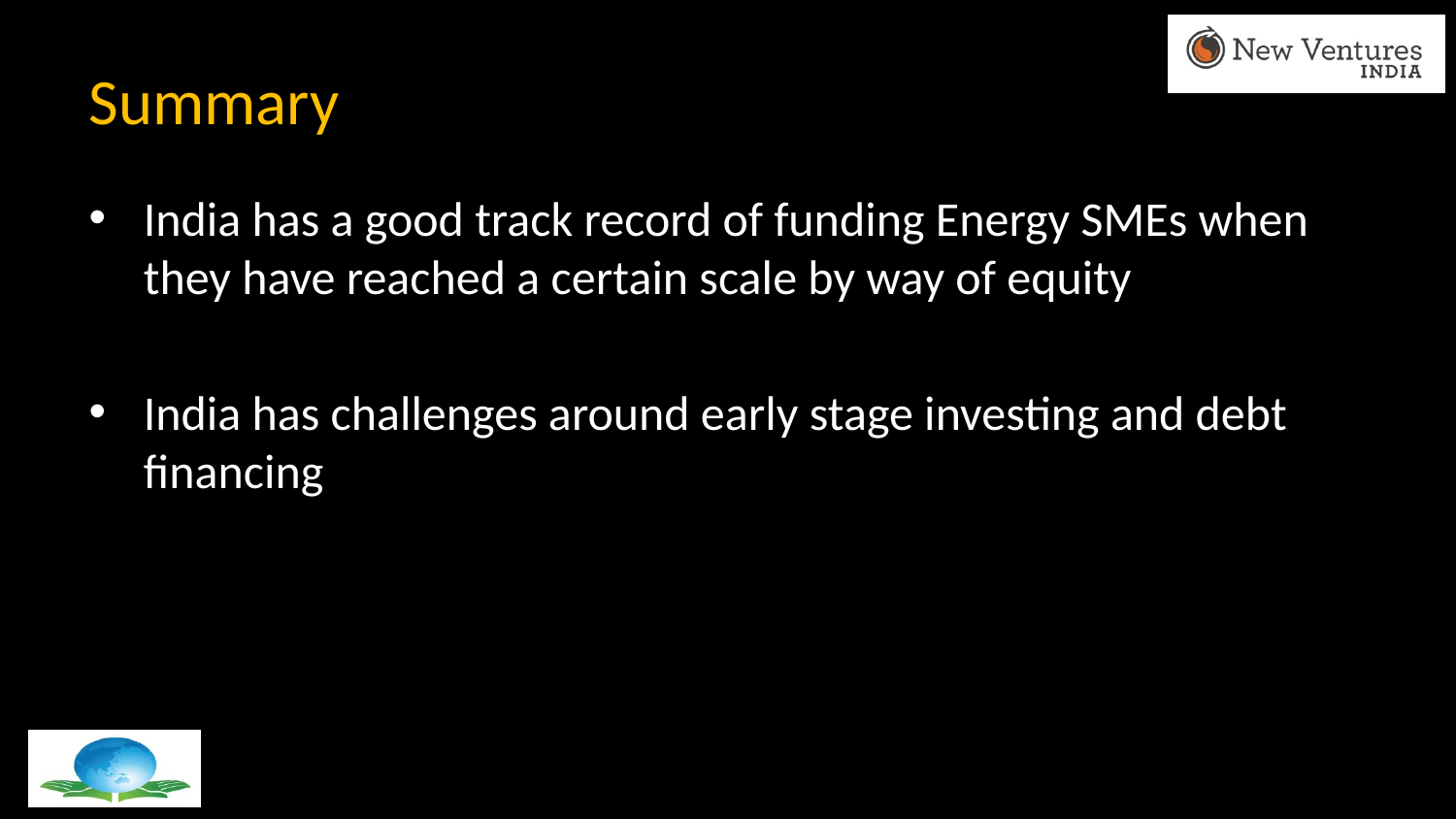

# Summary
India has a good track record of funding Energy SMEs when they have reached a certain scale by way of equity

India has challenges around early stage investing and debt financing